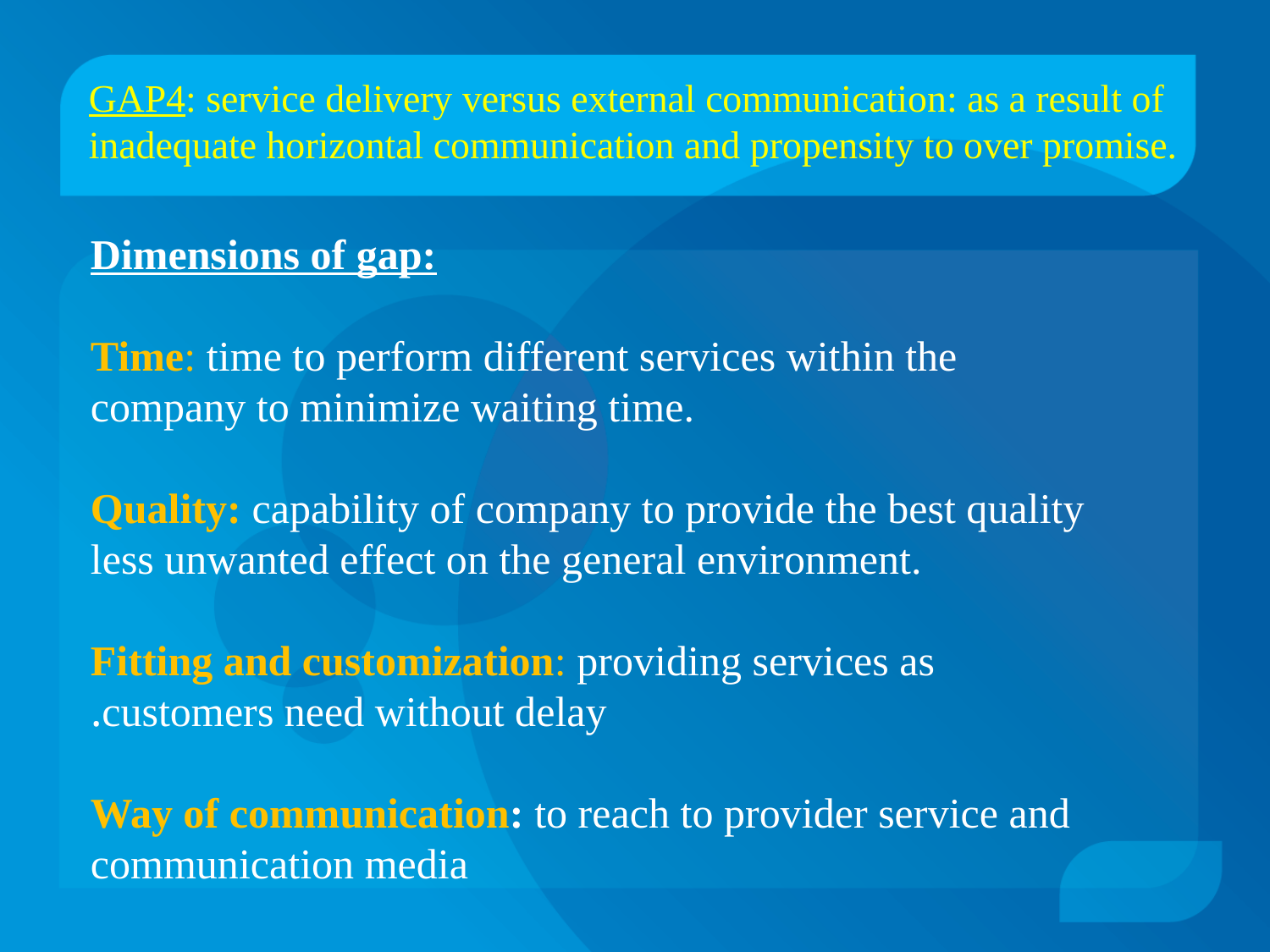

GAP4: service delivery versus external communication: as a result of inadequate horizontal communication and propensity to over promise.

Dimensions of gap:

Time: time to perform different services within the company to minimize waiting time.

Quality: capability of company to provide the best quality less unwanted effect on the general environment.

Fitting and customization: providing services as customers need without delay.

Way of communication: to reach to provider service and communication media